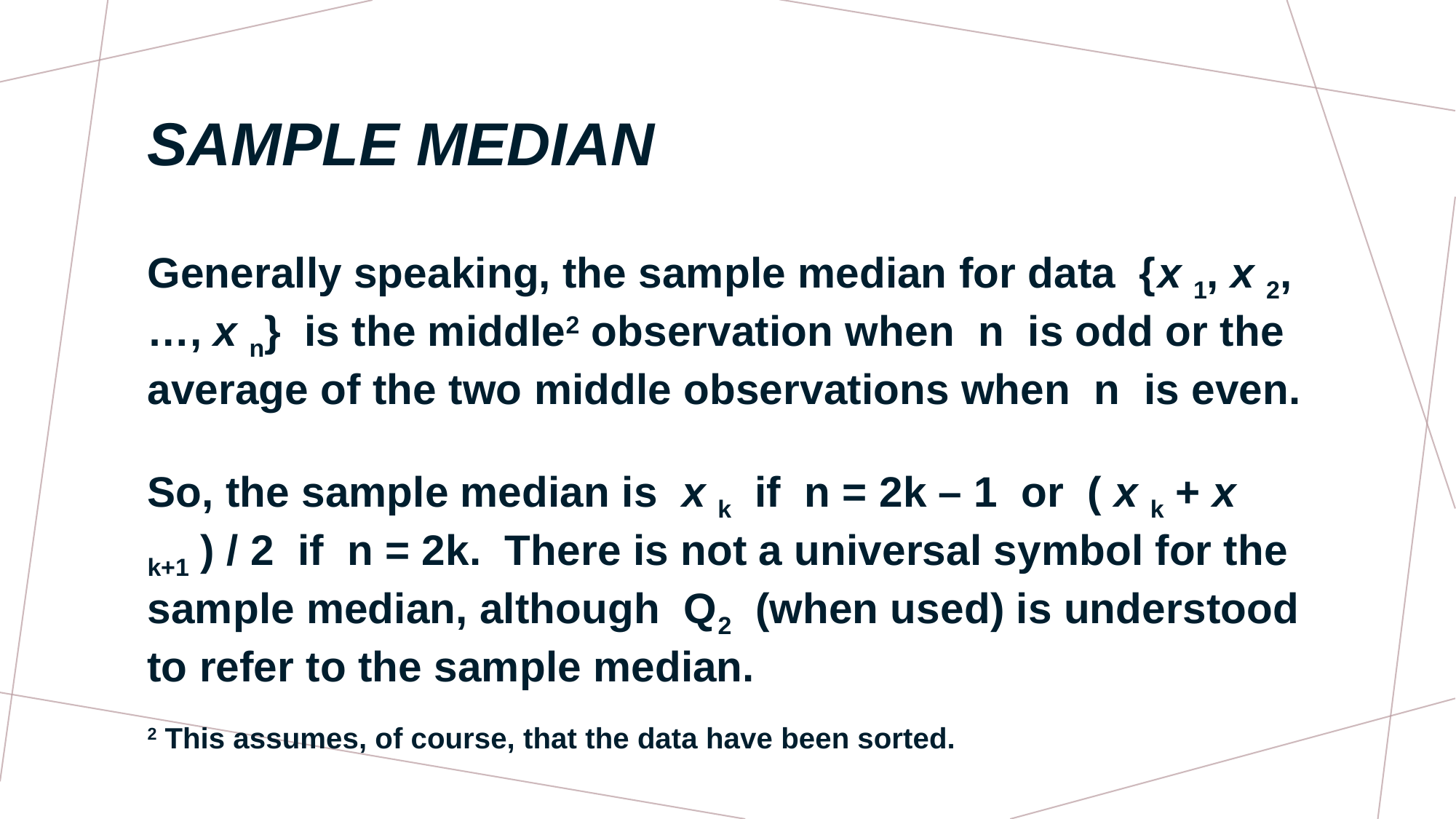

# SAMPLE MEDIAN
Generally speaking, the sample median for data  {x 1, x 2, …, x n}  is the middle2 observation when  n  is odd or the average of the two middle observations when  n  is even.

So, the sample median is  x k  if  n = 2k – 1  or  ( x k + x k+1 ) / 2  if  n = 2k.  There is not a universal symbol for the sample median, although  Q2  (when used) is understood to refer to the sample median.

2 This assumes, of course, that the data have been sorted.